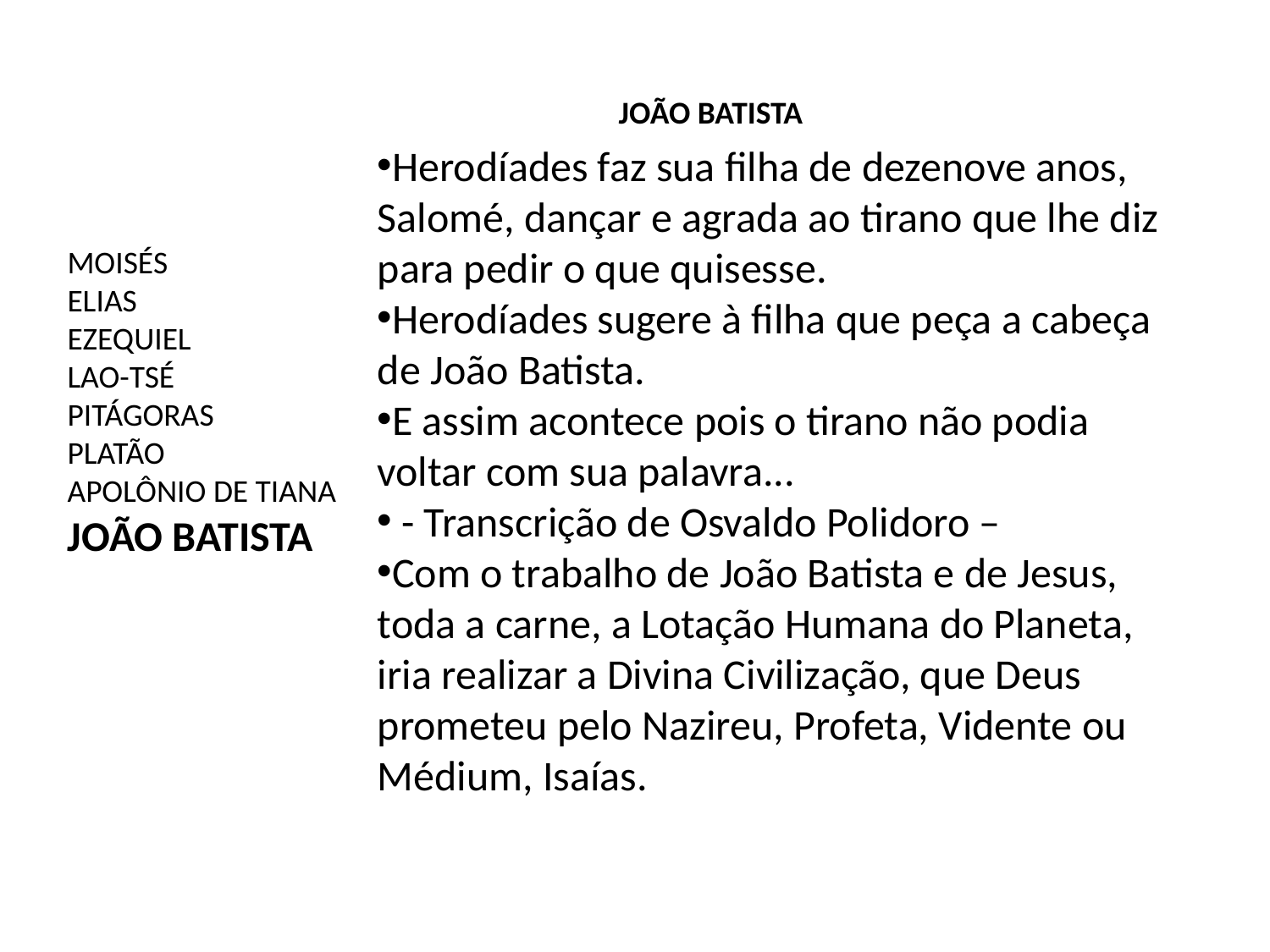

JOÃO BATISTA
Herodíades faz sua filha de dezenove anos, Salomé, dançar e agrada ao tirano que lhe diz para pedir o que quisesse.
Herodíades sugere à filha que peça a cabeça de João Batista.
E assim acontece pois o tirano não podia voltar com sua palavra...
 - Transcrição de Osvaldo Polidoro –
Com o trabalho de João Batista e de Jesus, toda a carne, a Lotação Humana do Planeta, iria realizar a Divina Civilização, que Deus prometeu pelo Nazireu, Profeta, Vidente ou Médium, Isaías.
MOISÉS
ELIAS
EZEQUIEL
LAO-TSÉ
PITÁGORAS
PLATÃO
APOLÔNIO DE TIANA
JOÃO BATISTA